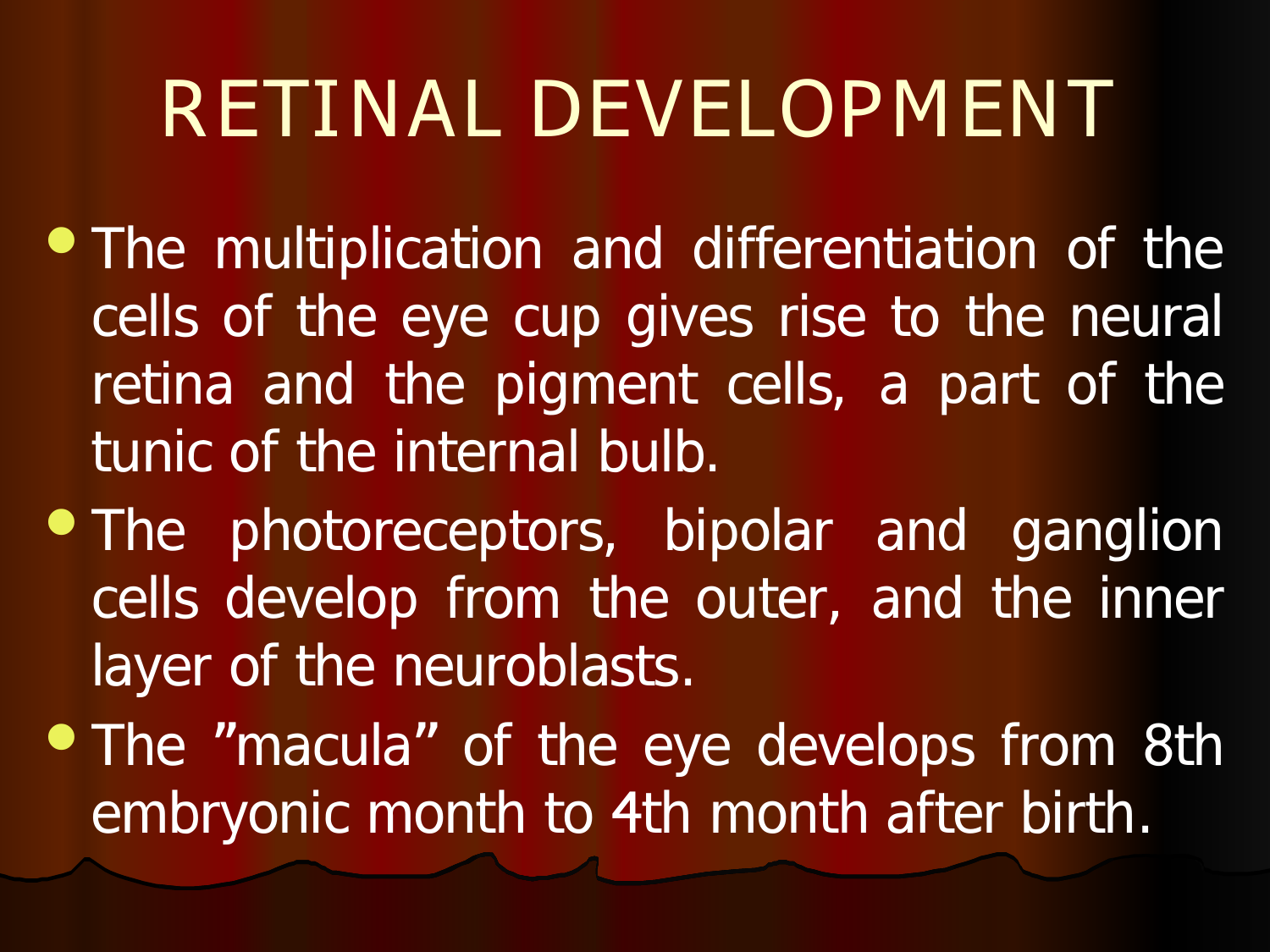

# RETINAL DEVELOPMENT
The multiplication and differentiation of the cells of the eye cup gives rise to the neural retina and the pigment cells, a part of the tunic of the internal bulb.
The photoreceptors, bipolar and ganglion cells develop from the outer, and the inner layer of the neuroblasts.
The ’’macula’’ of the eye develops from 8th embryonic month to 4th month after birth.